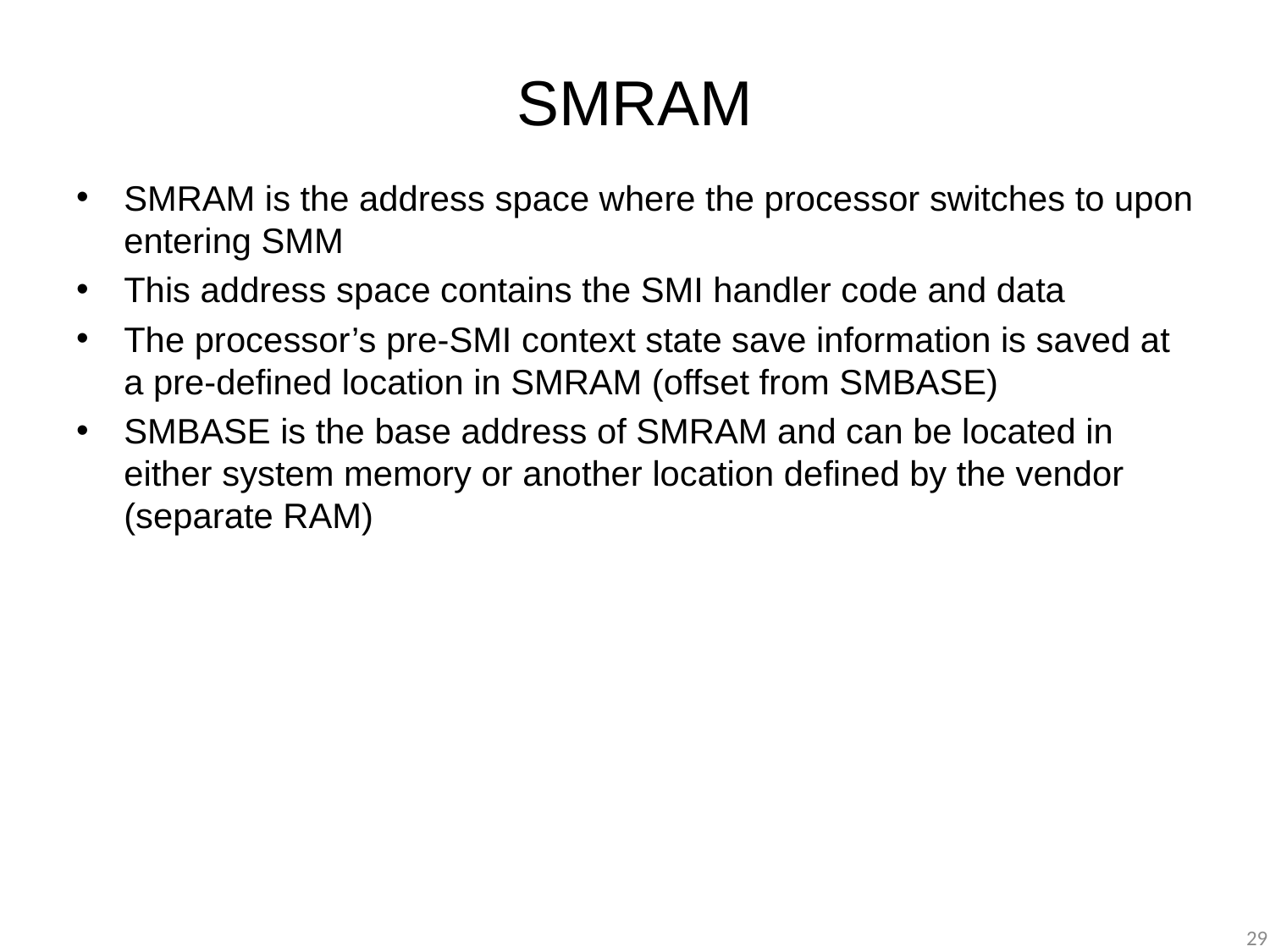

# SMRAM
SMRAM is the address space where the processor switches to upon entering SMM
This address space contains the SMI handler code and data
The processor’s pre-SMI context state save information is saved at a pre-defined location in SMRAM (offset from SMBASE)
SMBASE is the base address of SMRAM and can be located in either system memory or another location defined by the vendor (separate RAM)
29